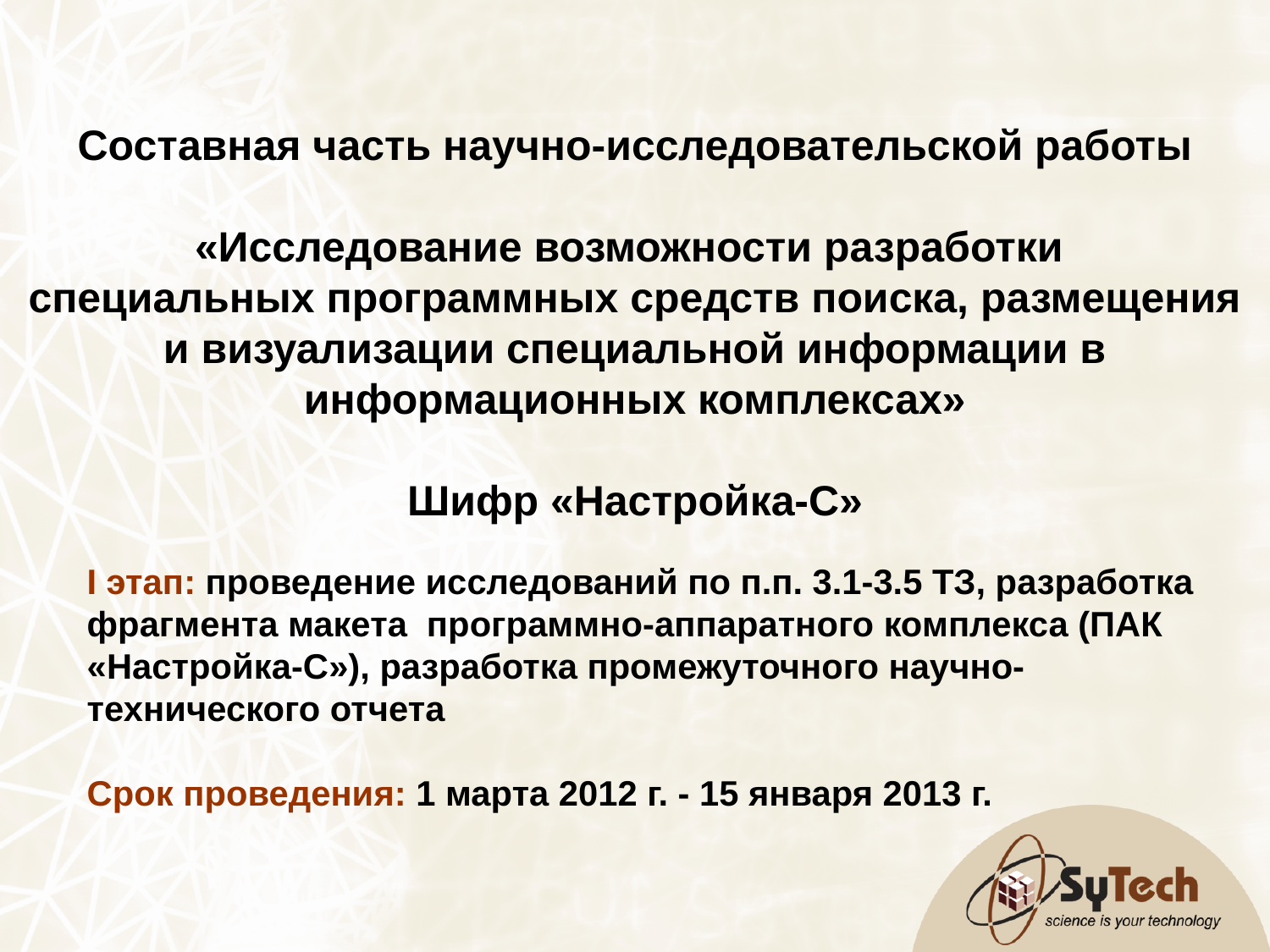

Cоставная часть научно-исследовательской работы

«Исследование возможности разработки
специальных программных средств поиска, размещения и визуализации специальной информации в информационных комплексах»

Шифр «Настройка-С»

I этап: проведение исследований по п.п. 3.1-3.5 ТЗ, разработка фрагмента макета  программно-аппаратного комплекса (ПАК «Настройка-С»), разработка промежуточного научно-технического отчета

Срок проведения: 1 марта 2012 г. - 15 января 2013 г.